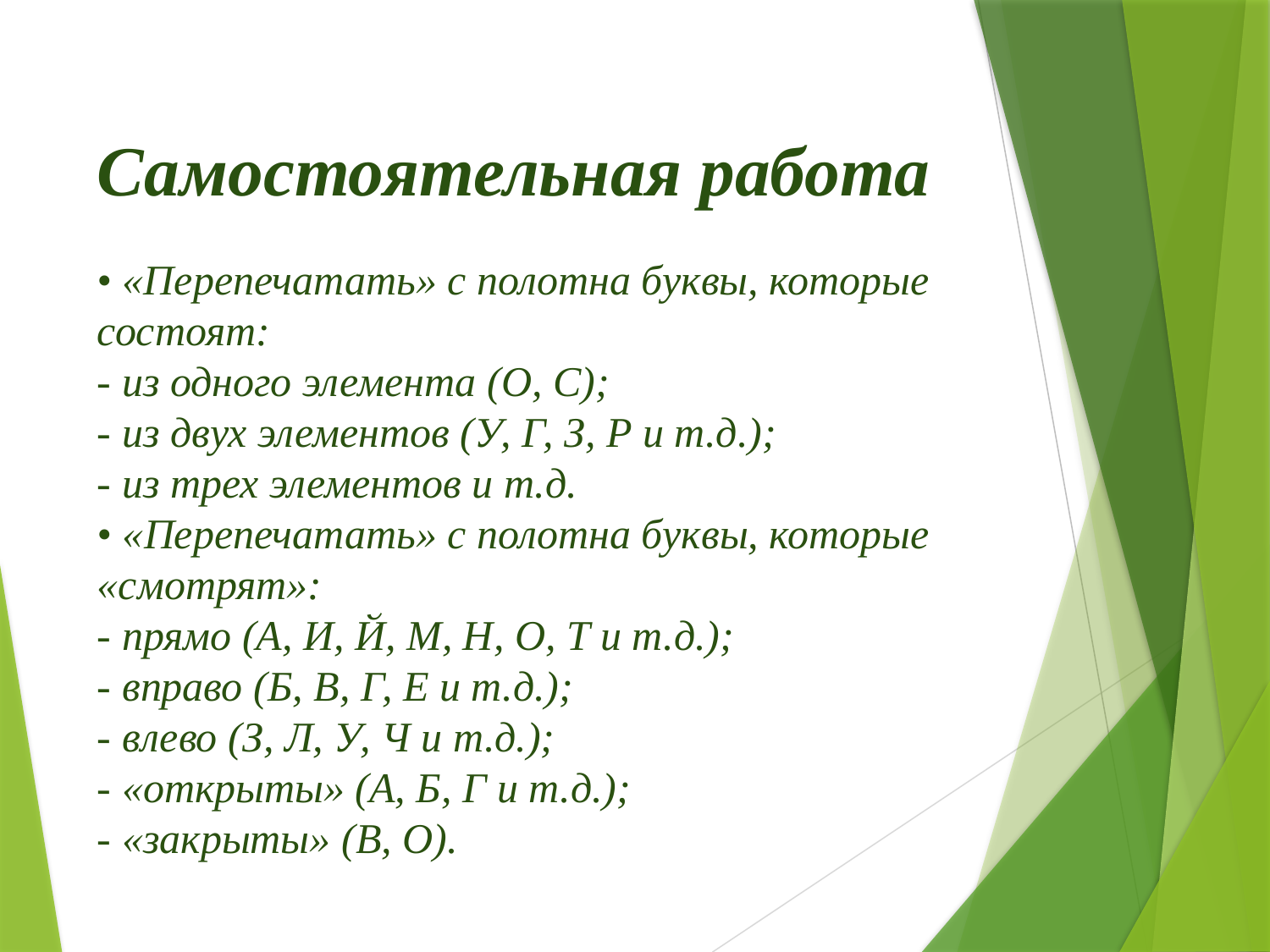

# Самостоятельная работа
• «Перепечатать» с полотна буквы, которые состоят:
- из одного элемента (О, С);
- из двух элементов (У, Г, З, Р и т.д.);
- из трех элементов и т.д.
• «Перепечатать» с полотна буквы, которые «смотрят»:
- прямо (А, И, Й, М, Н, О, Т и т.д.);
- вправо (Б, В, Г, Е и т.д.);
- влево (З, Л, У, Ч и т.д.);
- «открыты» (А, Б, Г и т.д.);
- «закрыты» (В, О).